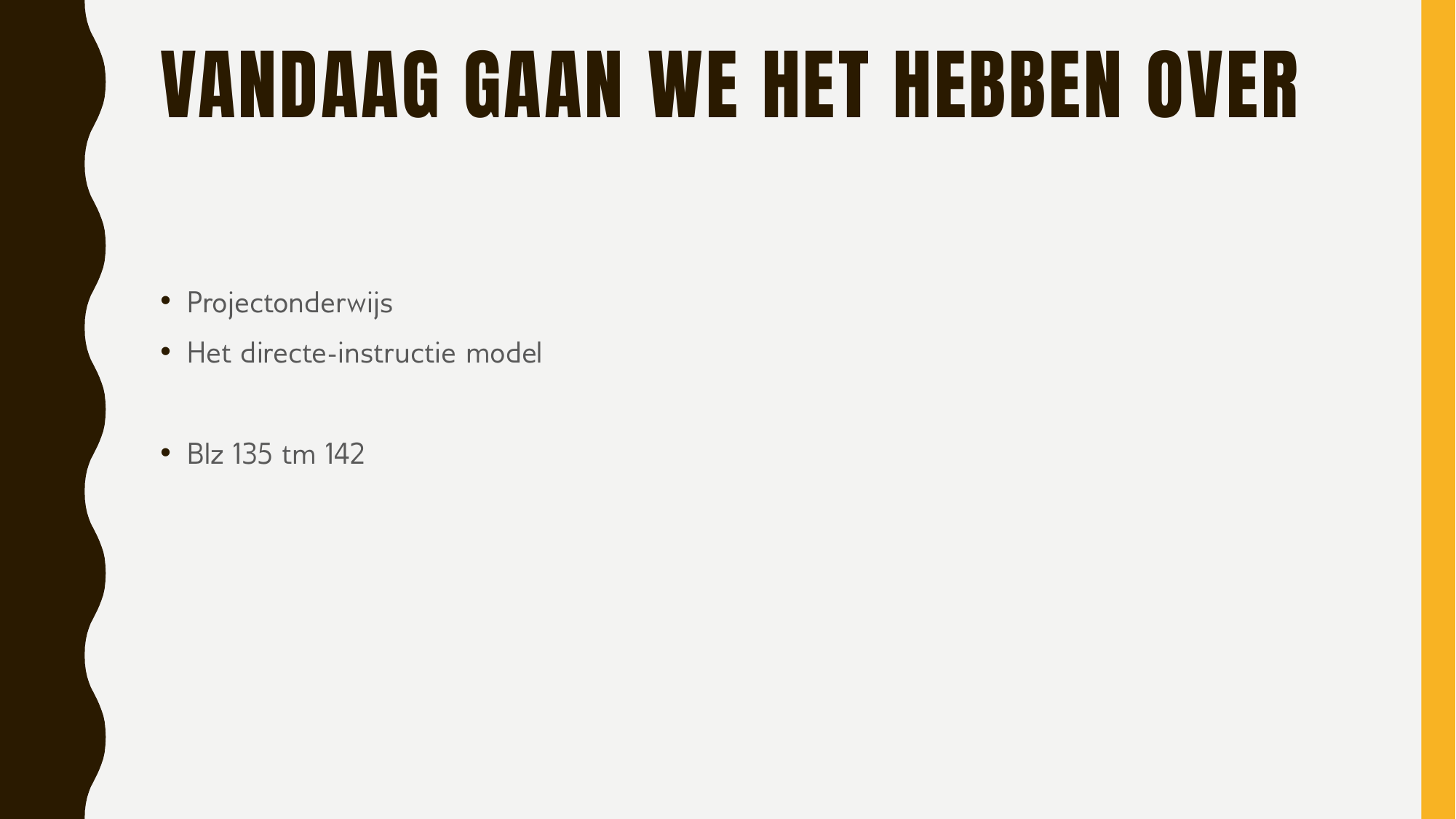

# Vandaag gaan we het hebben over
Projectonderwijs
Het directe-instructie model

Blz 135 tm 142